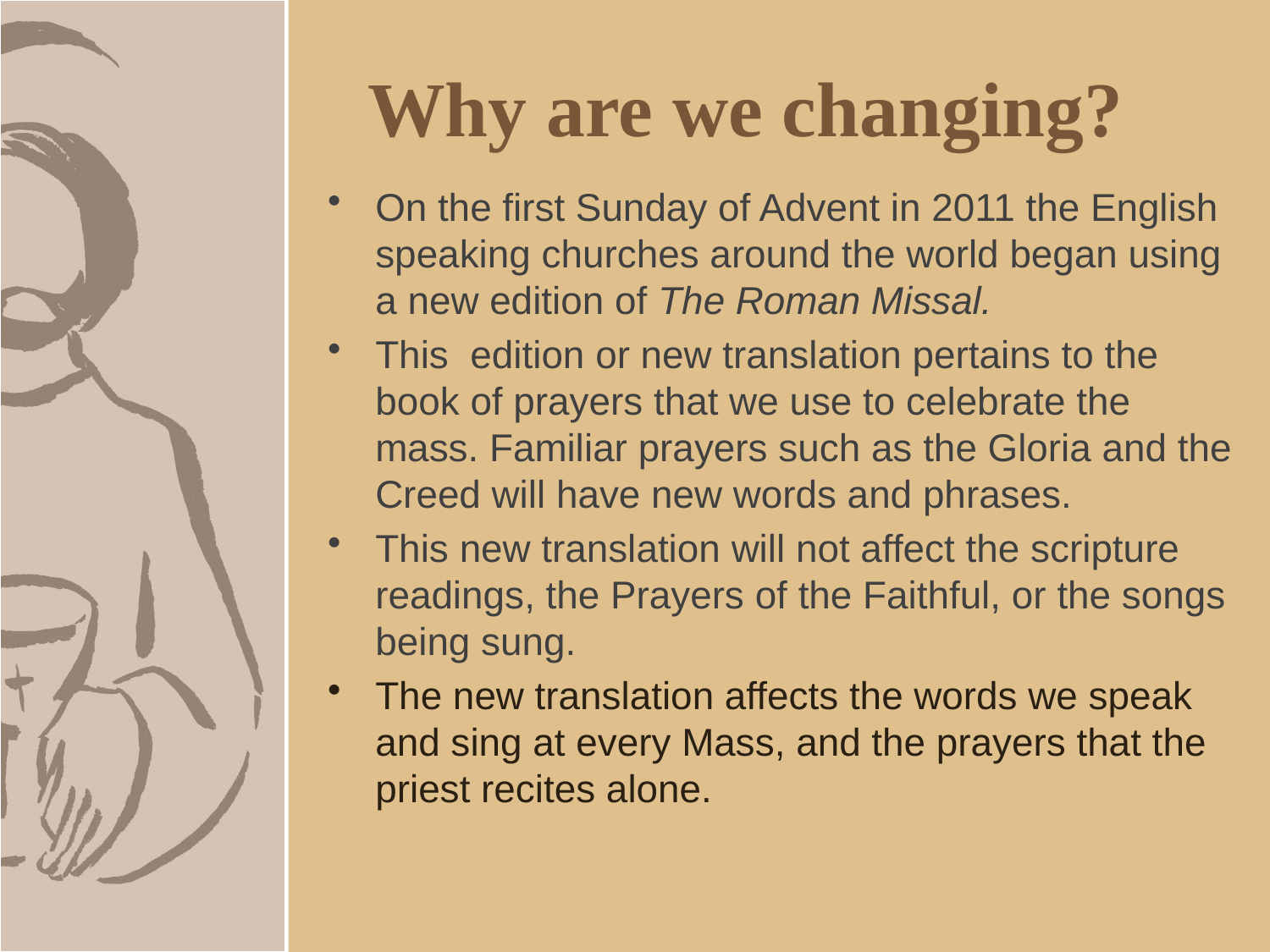

# Why are we changing?
On the first Sunday of Advent in 2011 the English speaking churches around the world began using a new edition of The Roman Missal.
This  edition or new translation pertains to the book of prayers that we use to celebrate the mass. Familiar prayers such as the Gloria and the Creed will have new words and phrases.
This new translation will not affect the scripture readings, the Prayers of the Faithful, or the songs being sung.
The new translation affects the words we speak and sing at every Mass, and the prayers that the priest recites alone.